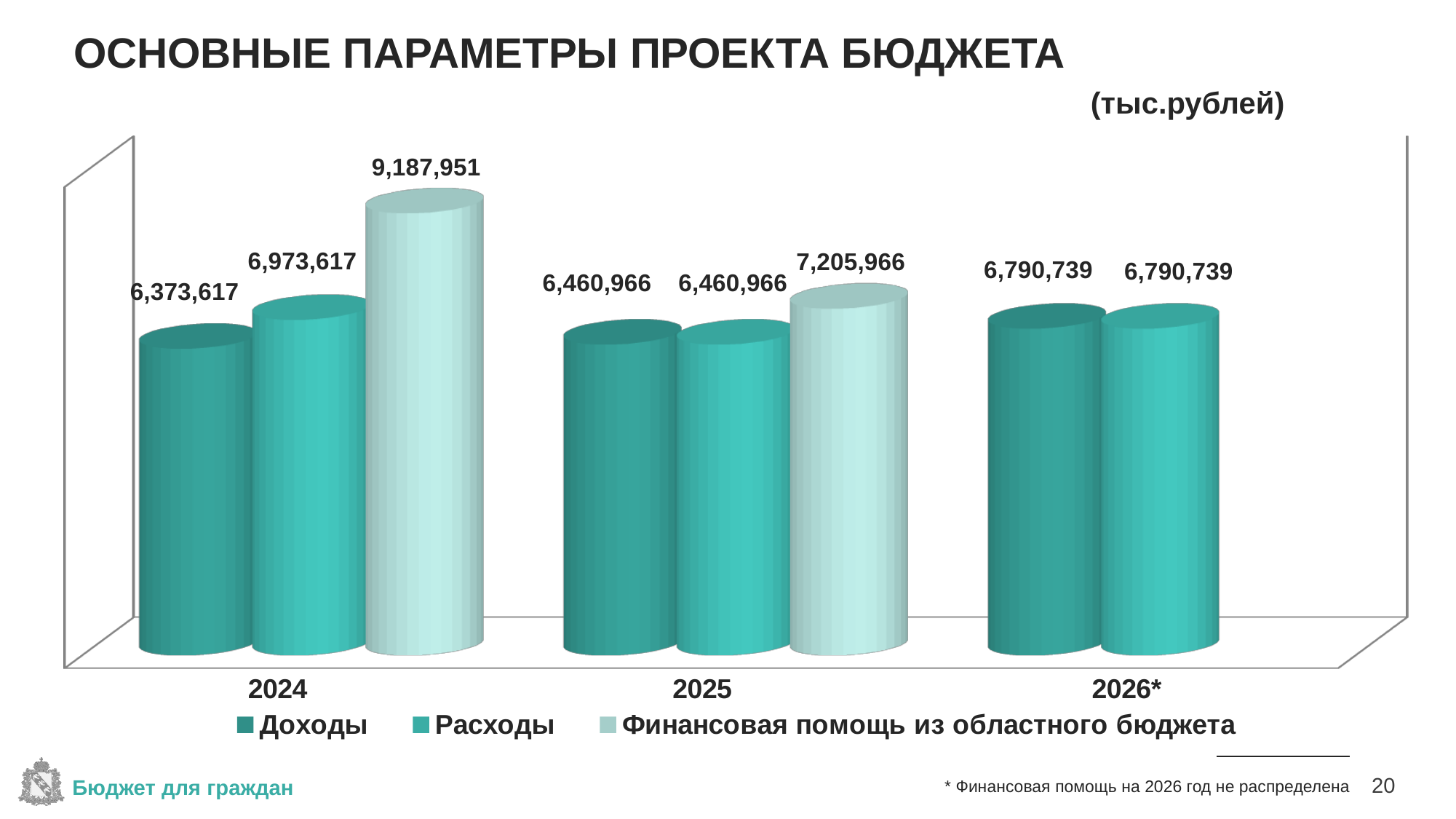

# ОСНОВНЫЕ ПАРАМЕТРЫ ПРОЕКТА БЮДЖЕТА (тыс.рублей)

[unsupported chart]

* Финансовая помощь на 2026 год не распределена